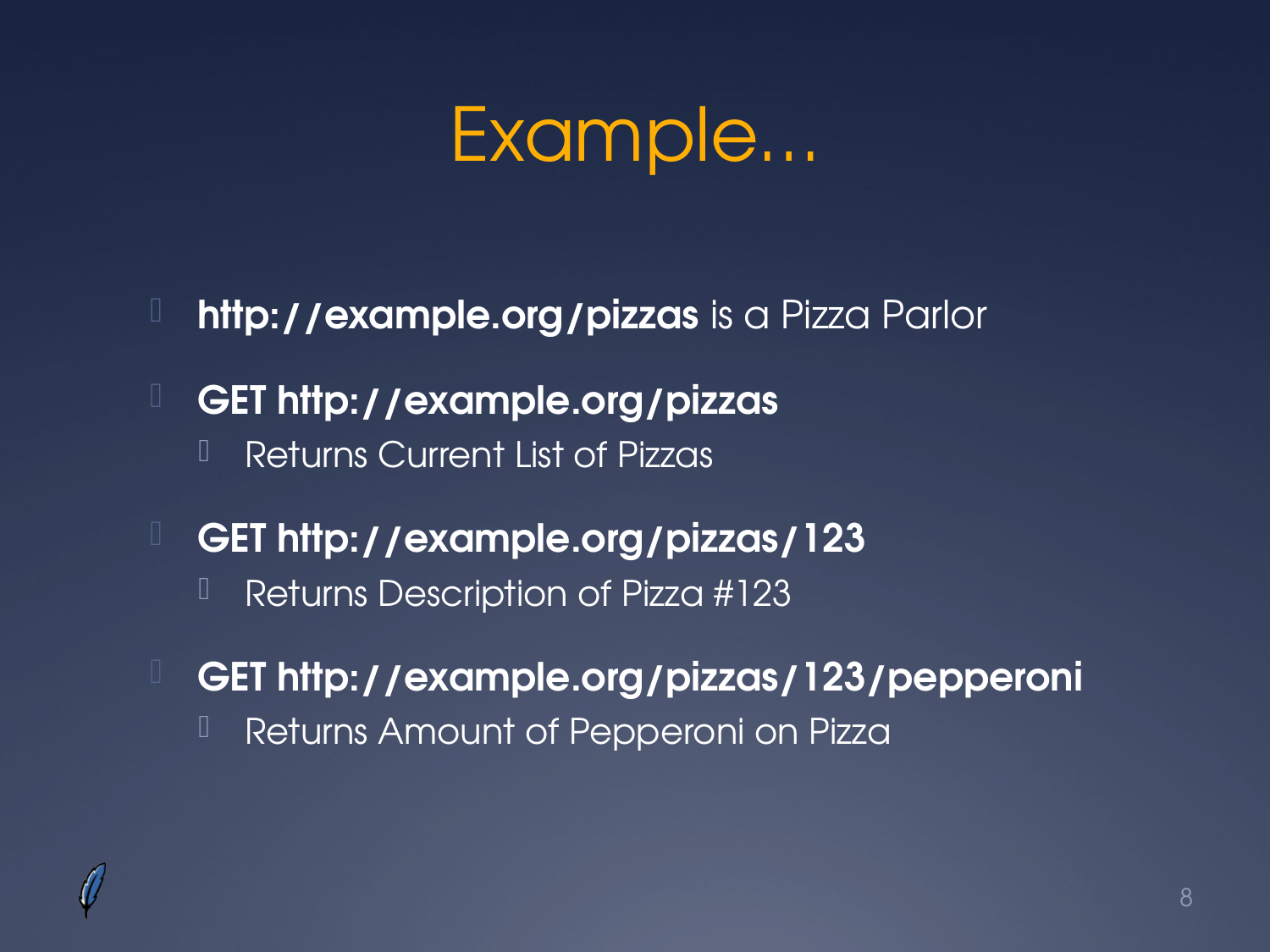

# Example…
http://example.org/pizzas is a Pizza Parlor
GET http://example.org/pizzas
Returns Current List of Pizzas
GET http://example.org/pizzas/123
Returns Description of Pizza #123
GET http://example.org/pizzas/123/pepperoni
Returns Amount of Pepperoni on Pizza

8